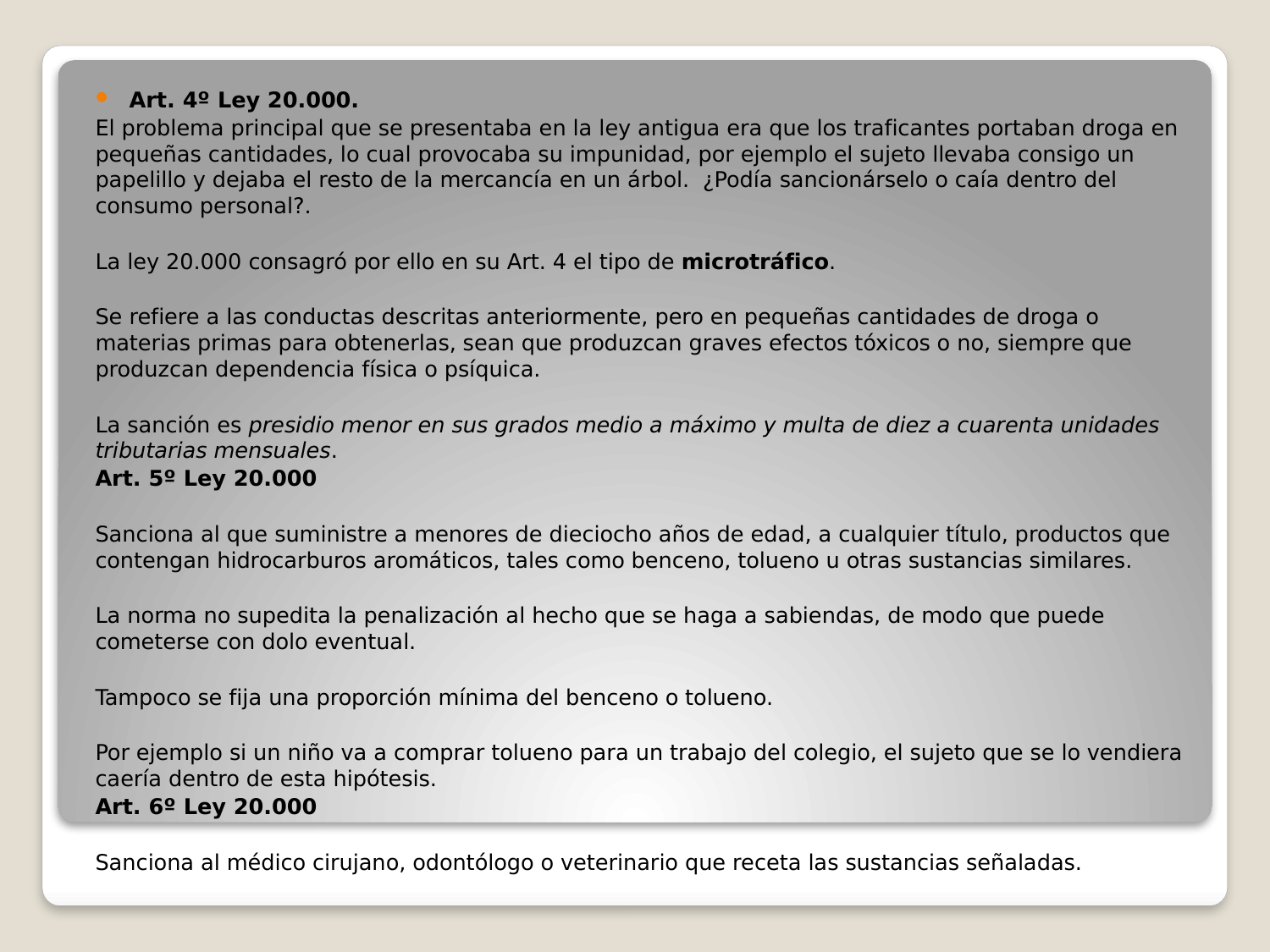

Art. 4º Ley 20.000.
El problema principal que se presentaba en la ley antigua era que los traficantes portaban droga en pequeñas cantidades, lo cual provocaba su impunidad, por ejemplo el sujeto llevaba consigo un papelillo y dejaba el resto de la mercancía en un árbol.  ¿Podía sancionárselo o caía dentro del consumo personal?.

La ley 20.000 consagró por ello en su Art. 4 el tipo de microtráfico.

Se refiere a las conductas descritas anteriormente, pero en pequeñas cantidades de droga o materias primas para obtenerlas, sean que produzcan graves efectos tóxicos o no, siempre que produzcan dependencia física o psíquica.

La sanción es presidio menor en sus grados medio a máximo y multa de diez a cuarenta unidades tributarias mensuales.
Art. 5º Ley 20.000

Sanciona al que suministre a menores de dieciocho años de edad, a cualquier título, productos que contengan hidrocarburos aromáticos, tales como benceno, tolueno u otras sustancias similares.

La norma no supedita la penalización al hecho que se haga a sabiendas, de modo que puede cometerse con dolo eventual.

Tampoco se fija una proporción mínima del benceno o tolueno.

Por ejemplo si un niño va a comprar tolueno para un trabajo del colegio, el sujeto que se lo vendiera caería dentro de esta hipótesis.
Art. 6º Ley 20.000

Sanciona al médico cirujano, odontólogo o veterinario que receta las sustancias señaladas.

#